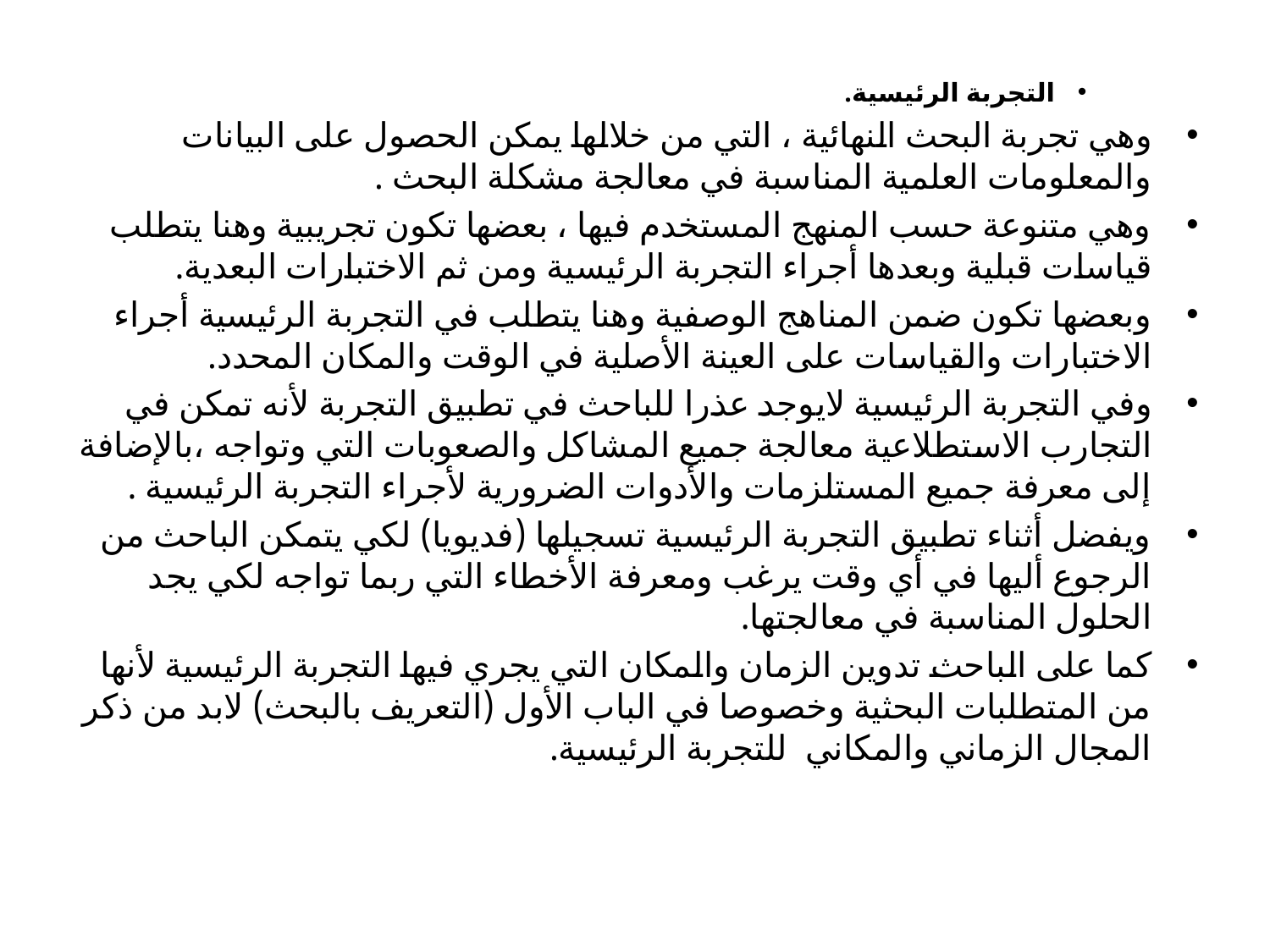

التجربة الرئيسية.
	وهي تجربة البحث النهائية ، التي من خلالها يمكن الحصول على البيانات والمعلومات العلمية المناسبة في معالجة مشكلة البحث .
	وهي متنوعة حسب المنهج المستخدم فيها ، بعضها تكون تجريبية وهنا يتطلب قياسات قبلية وبعدها أجراء التجربة الرئيسية ومن ثم الاختبارات البعدية.
	وبعضها تكون ضمن المناهج الوصفية وهنا يتطلب في التجربة الرئيسية أجراء الاختبارات والقياسات على العينة الأصلية في الوقت والمكان المحدد.
	وفي التجربة الرئيسية لايوجد عذرا للباحث في تطبيق التجربة لأنه تمكن في التجارب الاستطلاعية معالجة جميع المشاكل والصعوبات التي وتواجه ،بالإضافة إلى معرفة جميع المستلزمات والأدوات الضرورية لأجراء التجربة الرئيسية .
	ويفضل أثناء تطبيق التجربة الرئيسية تسجيلها (فديويا) لكي يتمكن الباحث من الرجوع أليها في أي وقت يرغب ومعرفة الأخطاء التي ربما تواجه لكي يجد الحلول المناسبة في معالجتها.
كما على الباحث تدوين الزمان والمكان التي يجري فيها التجربة الرئيسية لأنها من المتطلبات البحثية وخصوصا في الباب الأول (التعريف بالبحث) لابد من ذكر المجال الزماني والمكاني  للتجربة الرئيسية.